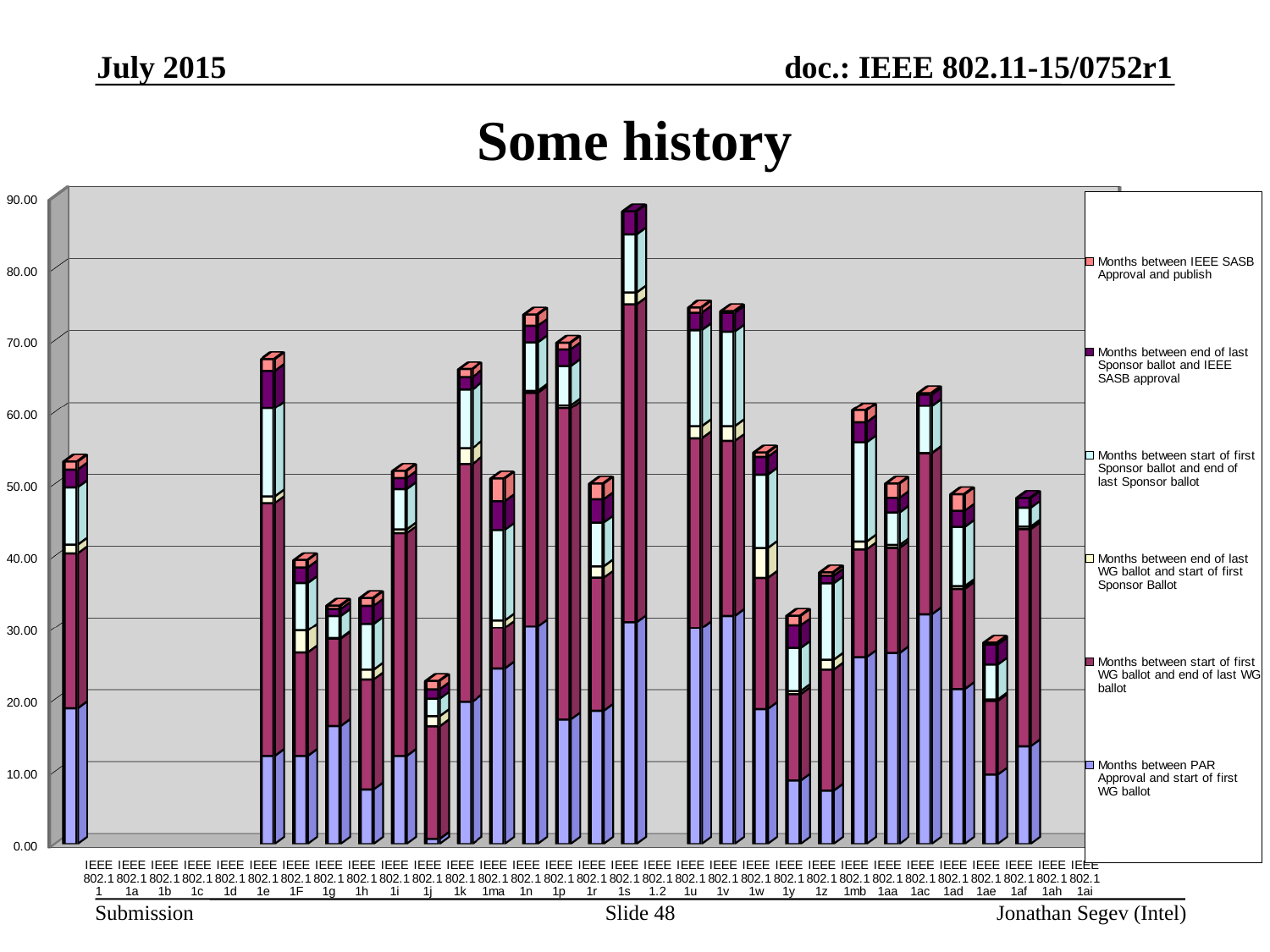

July 2015
# Some history

[unsupported chart]

Slide 48
Jonathan Segev (Intel)